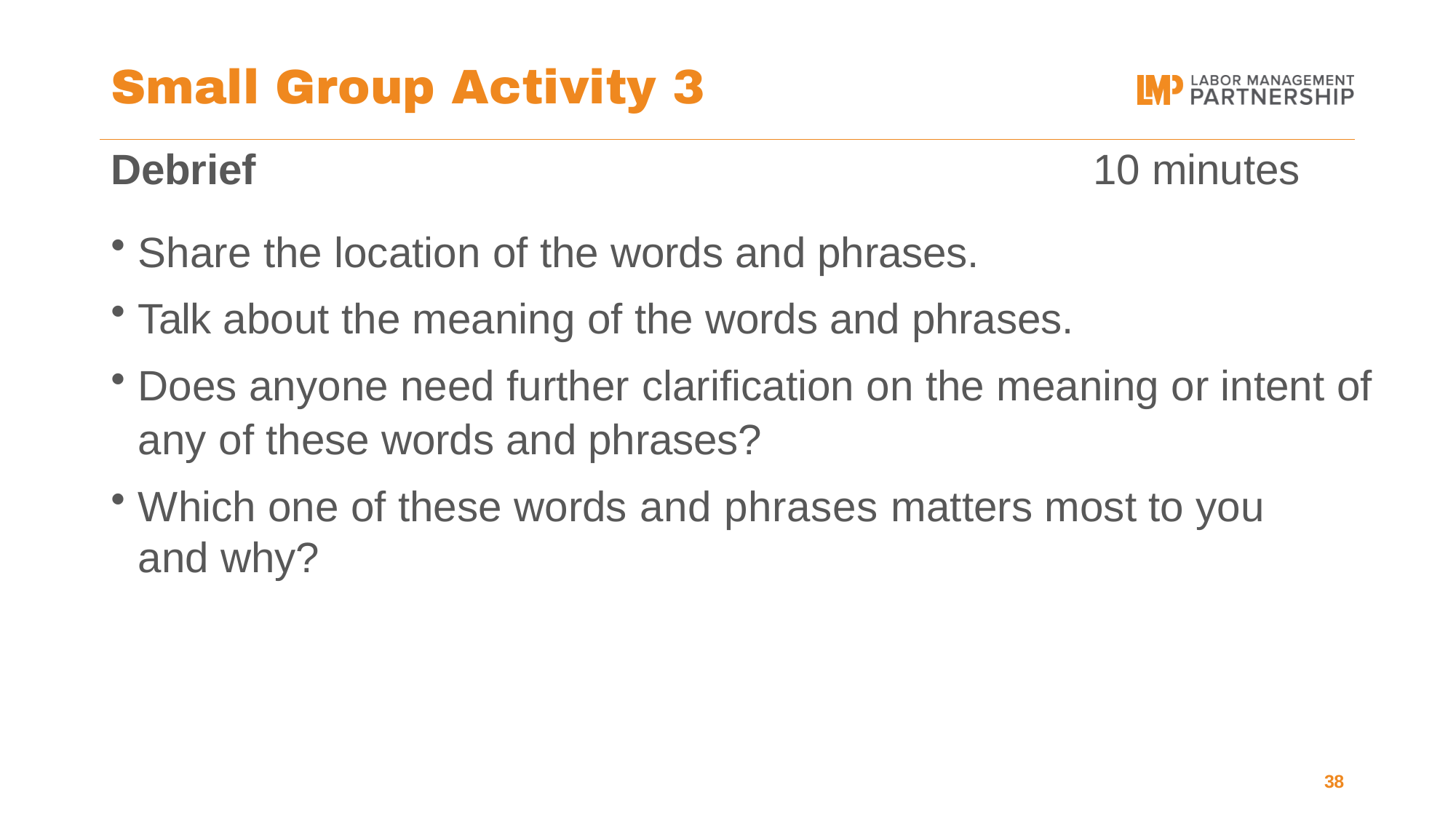

# Small Group Activity 3
Debrief
Share the location of the words and phrases.
Talk about the meaning of the words and phrases.
10 minutes
Does anyone need further clarification on the meaning or intent of any of these words and phrases?
Which one of these words and phrases matters most to you    and why?
38